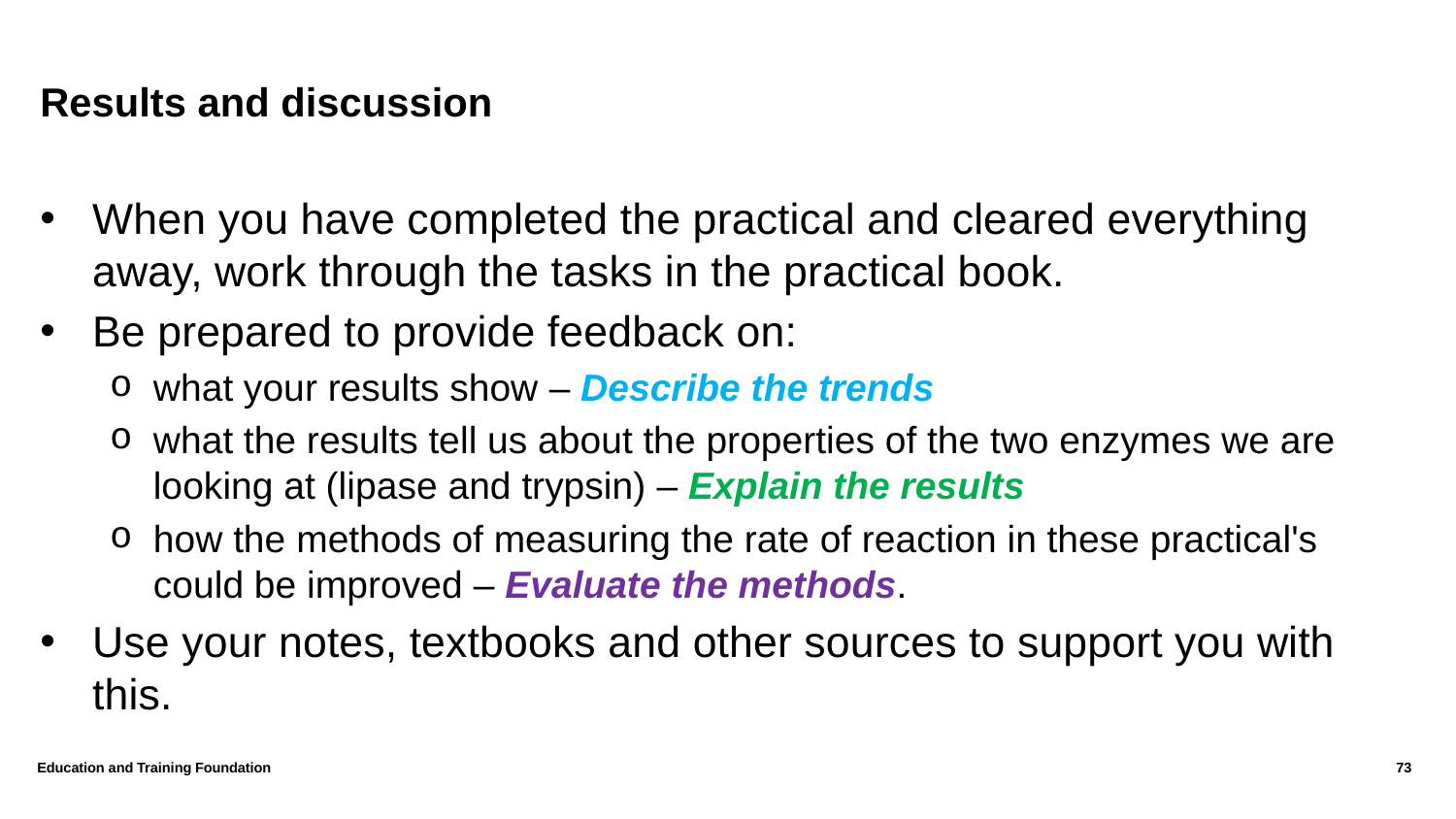

# Results and discussion
When you have completed the practical and cleared everything away, work through the tasks in the practical book.
Be prepared to provide feedback on:
what your results show – Describe the trends
what the results tell us about the properties of the two enzymes we are looking at (lipase and trypsin) – Explain the results
how the methods of measuring the rate of reaction in these practical's could be improved – Evaluate the methods.
Use your notes, textbooks and other sources to support you with this.
Education and Training Foundation
73